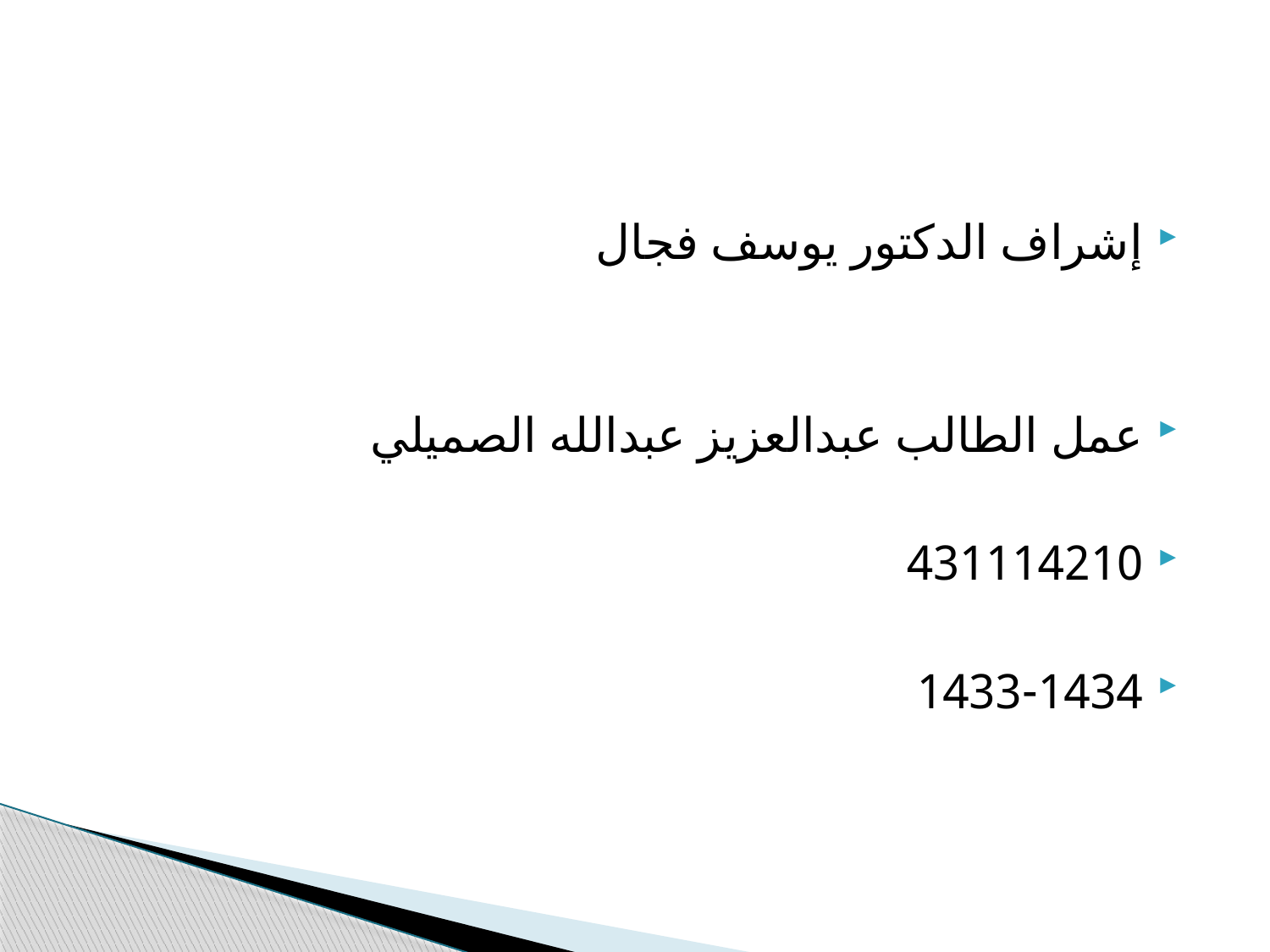

إشراف الدكتور يوسف فجال

عمل الطالب عبدالعزيز عبدالله الصميلي

431114210

1433-1434